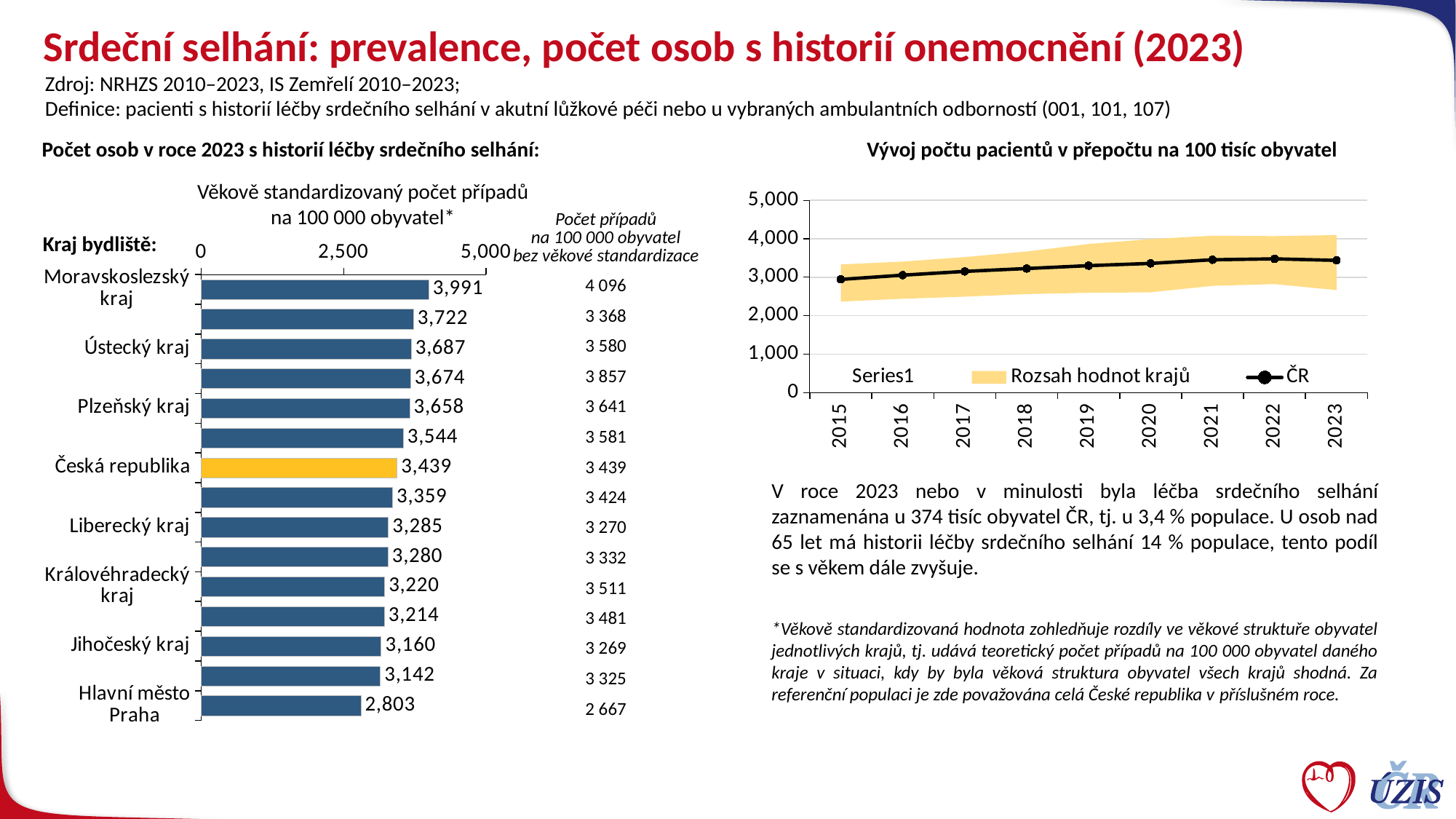

# Srdeční selhání: prevalence, počet osob s historií onemocnění (2023)
Zdroj: NRHZS 2010–2023, IS Zemřelí 2010–2023;
Definice: pacienti s historií léčby srdečního selhání v akutní lůžkové péči nebo u vybraných ambulantních odborností (001, 101, 107)
Počet osob v roce 2023 s historií léčby srdečního selhání:
Vývoj počtu pacientů v přepočtu na 100 tisíc obyvatel
Věkově standardizovaný počet případů
na 100 000 obyvatel*

### Chart

| Category |  | Rozsah hodnot krajů |  | ČR |
|---|---|---|---|---|
| 2015 | 2368.3829079759557 | 964.870877998309 | None | 2944.1212898638732 |
| 2016 | 2441.9123586112396 | 964.870877998309 | None | 3054.210374278628 |
| 2017 | 2496.280762408729 | 1027.851236193938 | None | 3151.3025228891265 |
| 2018 | 2563.300503022361 | 1105.6171702890333 | None | 3227.085672234231 |
| 2019 | 2596.192079287712 | 1268.6829535896113 | None | 3301.202587905288 |
| 2020 | 2609.186361198006 | 1381.7281140745135 | None | 3359.4933905163057 |
| 2021 | 2776.4953956563154 | 1303.729654759723 | None | 3454.539394429975 |
| 2022 | 2821.7930779775133 | 1247.670902093323 | None | 3477.6613321778714 |
| 2023 | 2666.9420508806033 | 1429.3273864909488 | None | 3438.696470042122 |

### Chart

| Category | Řada 1 | Řada 2 | Řada 3 |
|---|---|---|---|
| Moravskoslezský kraj | 3991.2563065082877 | None | None |
| Středočeský kraj | 3722.3971783891184 | None | None |
| Ústecký kraj | 3686.838038999539 | None | None |
| Kraj Vysočina | 3673.5960442856517 | None | None |
| Plzeňský kraj | 3657.9139873908534 | None | None |
| Karlovarský kraj | 3544.190972589072 | None | None |
| Česká republika | 3438.6964700421217 | None | 3438.6964700421217 |
| Pardubický kraj | 3358.698681803181 | None | None |
| Liberecký kraj | 3284.5737124321013 | None | None |
| Jihomoravský kraj | 3279.7384431110436 | None | None |
| Královéhradecký kraj | 3219.5740978287117 | None | None |
| Zlínský kraj | 3214.357078669601 | None | None |
| Jihočeský kraj | 3160.145513778259 | None | None |
| Olomoucký kraj | 3142.365816419701 | None | None |
| Hlavní město Praha | 2803.04253724517 | None | None |
| Počet případů na 100 000 obyvatel bez věkové standardizace |
| --- |
| 4 096 |
| 3 368 |
| 3 580 |
| 3 857 |
| 3 641 |
| 3 581 |
| 3 439 |
| 3 424 |
| 3 270 |
| 3 332 |
| 3 511 |
| 3 481 |
| 3 269 |
| 3 325 |
| 2 667 |
Kraj bydliště:
V roce 2023 nebo v minulosti byla léčba srdečního selhání zaznamenána u 374 tisíc obyvatel ČR, tj. u 3,4 % populace. U osob nad 65 let má historii léčby srdečního selhání 14 % populace, tento podíl se s věkem dále zvyšuje.
*Věkově standardizovaná hodnota zohledňuje rozdíly ve věkové struktuře obyvatel jednotlivých krajů, tj. udává teoretický počet případů na 100 000 obyvatel daného kraje v situaci, kdy by byla věková struktura obyvatel všech krajů shodná. Za referenční populaci je zde považována celá České republika v příslušném roce.